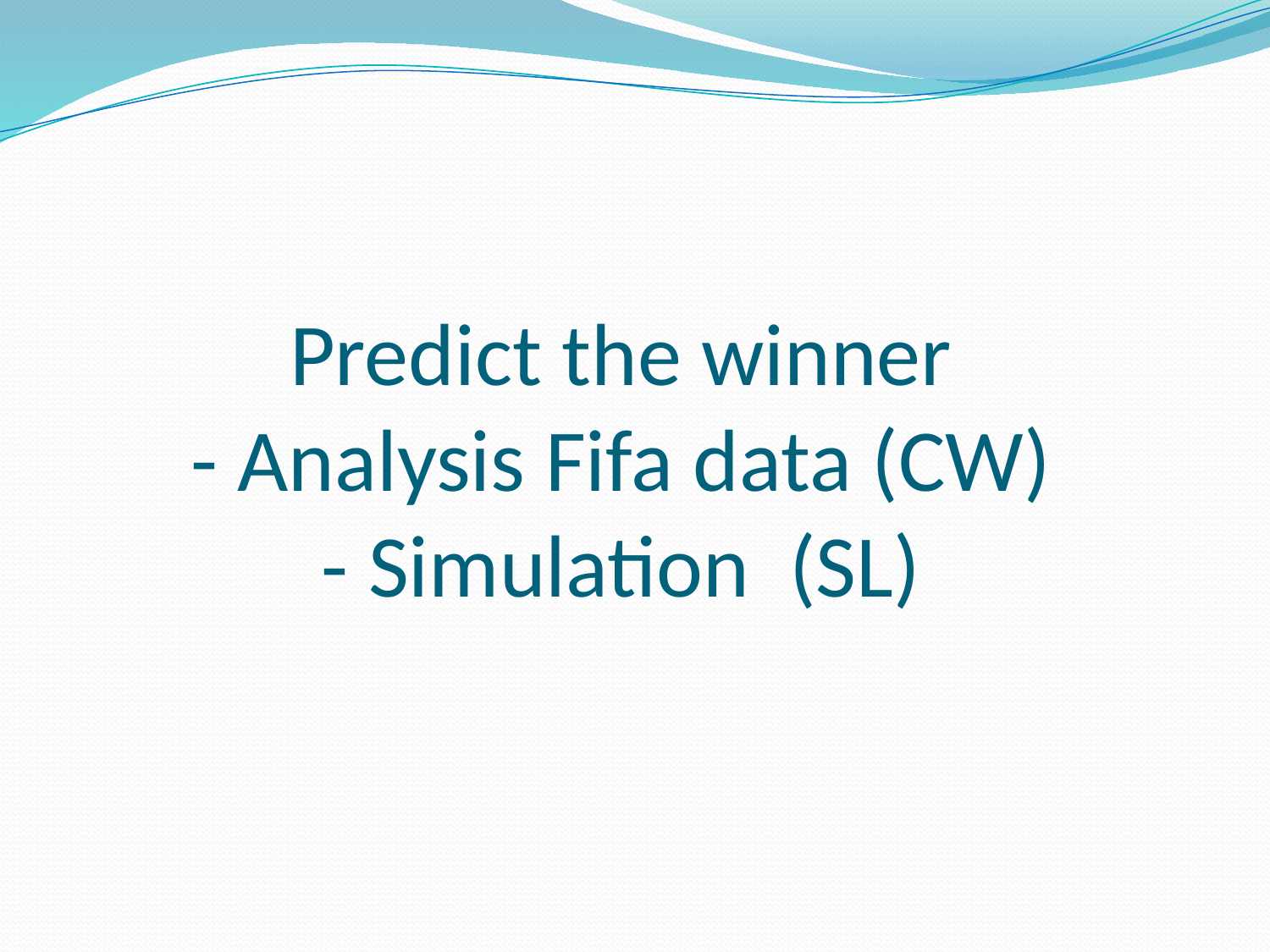

# Predict the winner - Analysis Fifa data (CW) - Simulation  (SL)